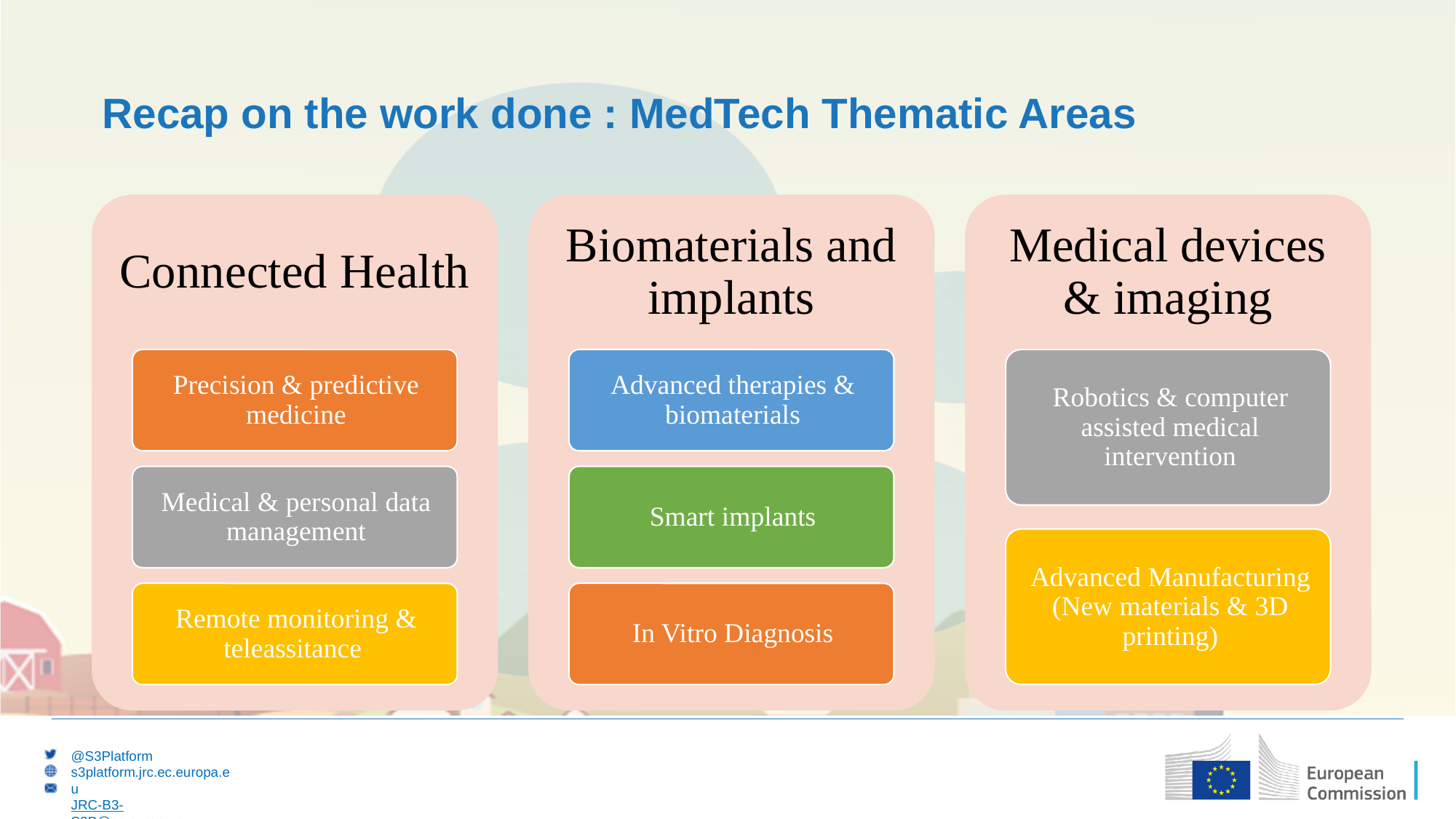

Recap on the work done : MedTech Thematic Areas
Connected Health
Precision & predictive medicine
Medical & personal data management
Remote monitoring & teleassitance
Biomaterials and implants
Advanced therapies & biomaterials
Smart implants
In Vitro Diagnosis
Medical devices & imaging
Robotics & computer assisted medical intervention
Advanced Manufacturing (New materials & 3D printing)